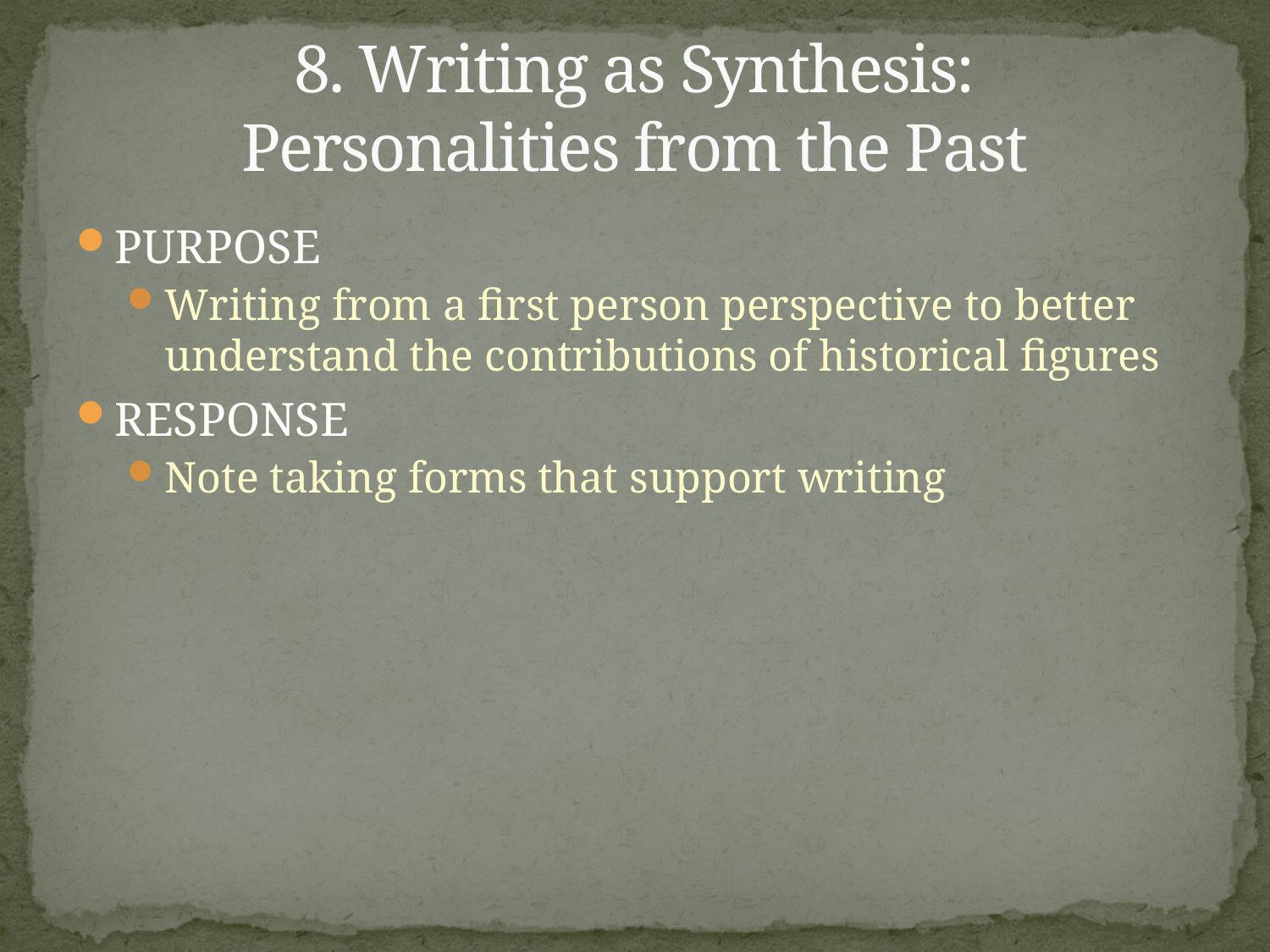

# 8. Writing as Synthesis: Personalities from the Past
PURPOSE
Writing from a first person perspective to better understand the contributions of historical figures
RESPONSE
Note taking forms that support writing